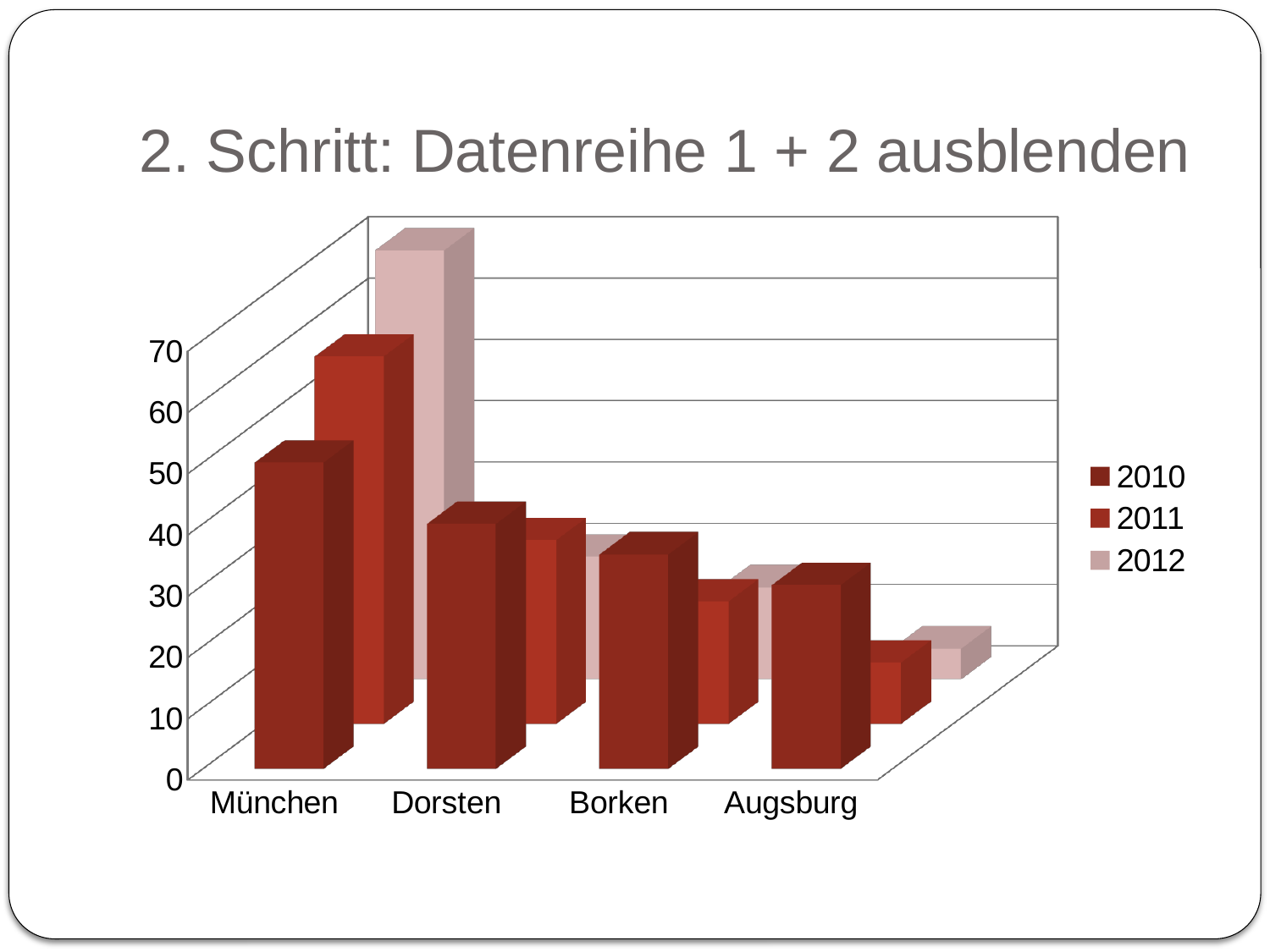

# 2. Schritt: Datenreihe 1 + 2 ausblenden

[unsupported chart]